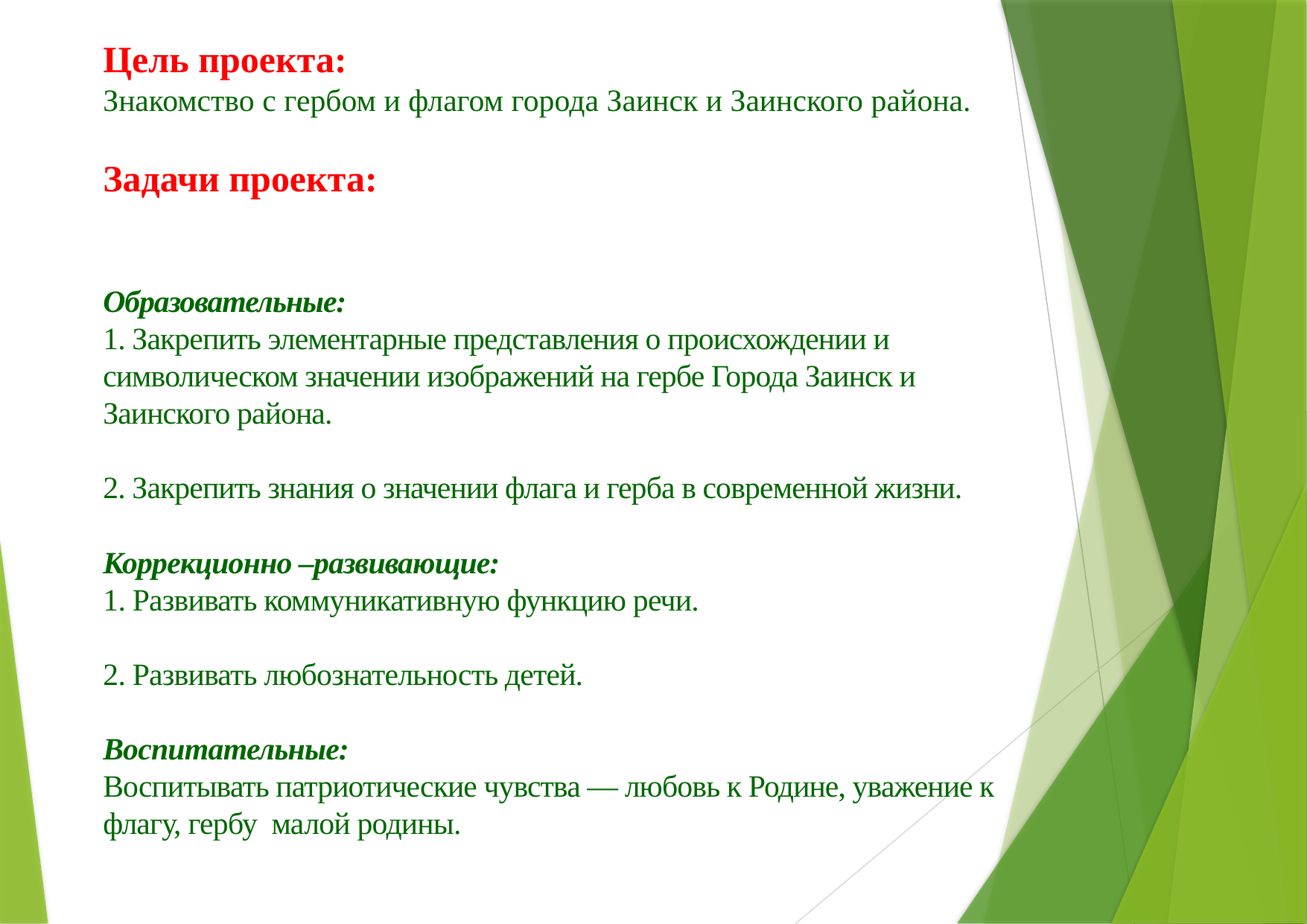

# Цель проекта: Знакомство с гербом и флагом города Заинск и Заинского района. Задачи проекта: Образовательные: 1. Закрепить элементарные представления о происхождении и символическом значении изображений на гербе Города Заинск и Заинского района. 2. Закрепить знания о значении флага и герба в современной жизни. Коррекционно –развивающие: 1. Развивать коммуникативную функцию речи. 2. Развивать любознательность детей. Воспитательные: Воспитывать патриотические чувства — любовь к Родине, уважение к флагу, гербу  малой родины.